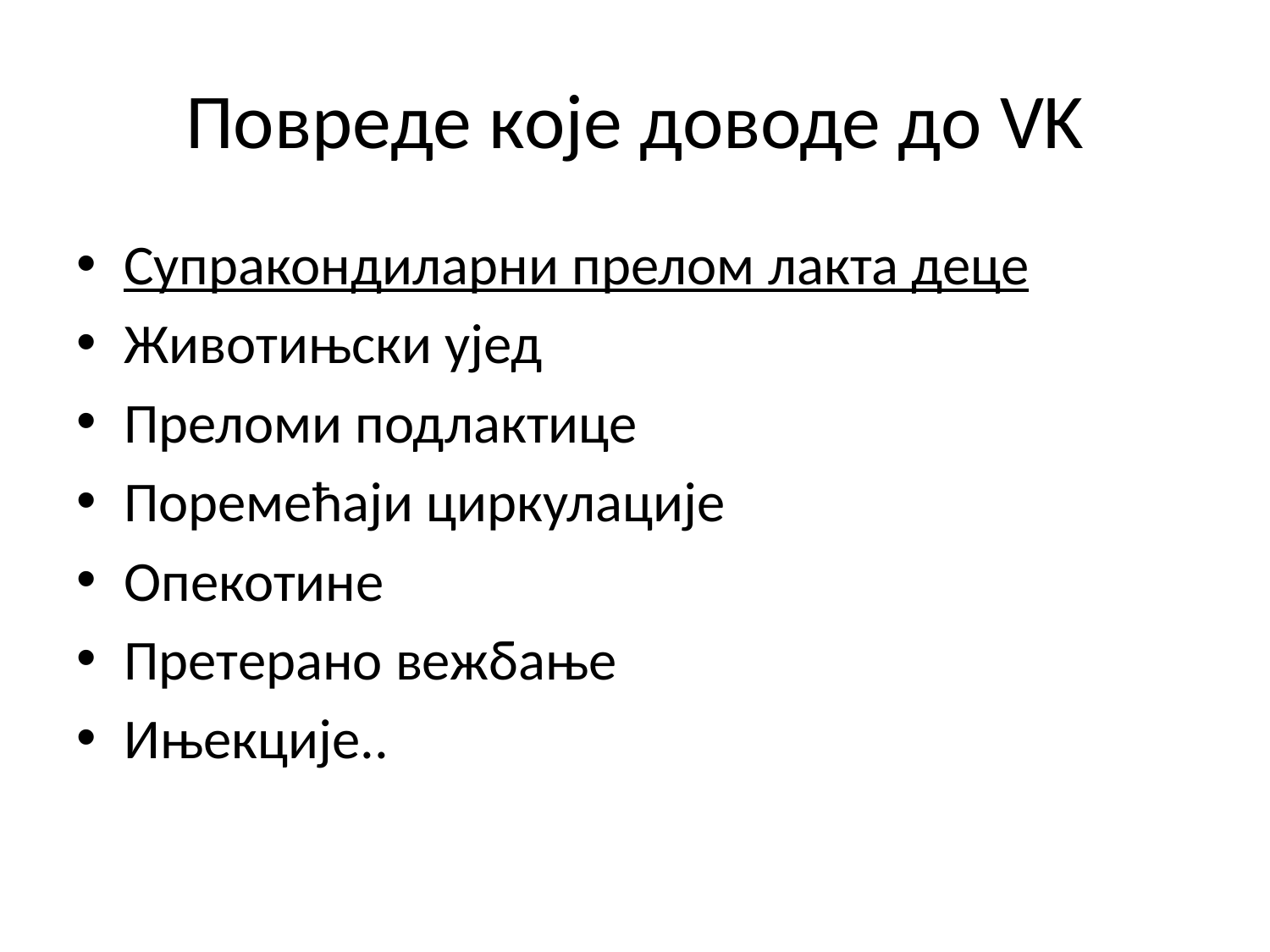

# Повреде које доводе до VK
Супракондиларни прелом лакта деце
Животињски ујед
Преломи подлактице
Поремећаји циркулације
Опекотине
Претерано вежбање
Ињекције..